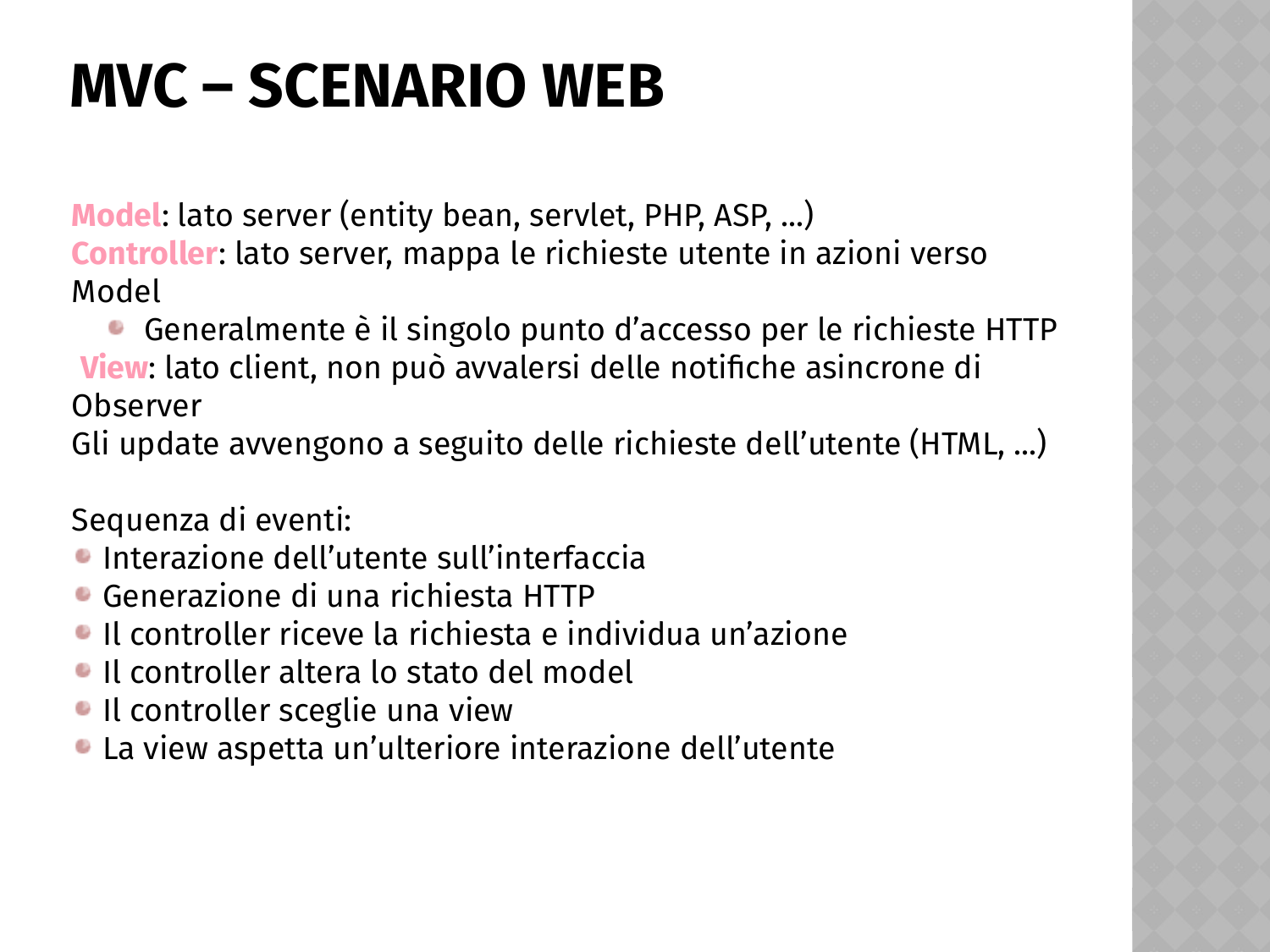

# MVC – SCENARIO WEB
Model: lato server (entity bean, servlet, PHP, ASP, ...)
Controller: lato server, mappa le richieste utente in azioni verso Model
 Generalmente è il singolo punto d’accesso per le richieste HTTP
 View: lato client, non può avvalersi delle notifiche asincrone di Observer
Gli update avvengono a seguito delle richieste dell’utente (HTML, ...)

Sequenza di eventi:
 Interazione dell’utente sull’interfaccia
 Generazione di una richiesta HTTP
 Il controller riceve la richiesta e individua un’azione
 Il controller altera lo stato del model
 Il controller sceglie una view
 La view aspetta un’ulteriore interazione dell’utente